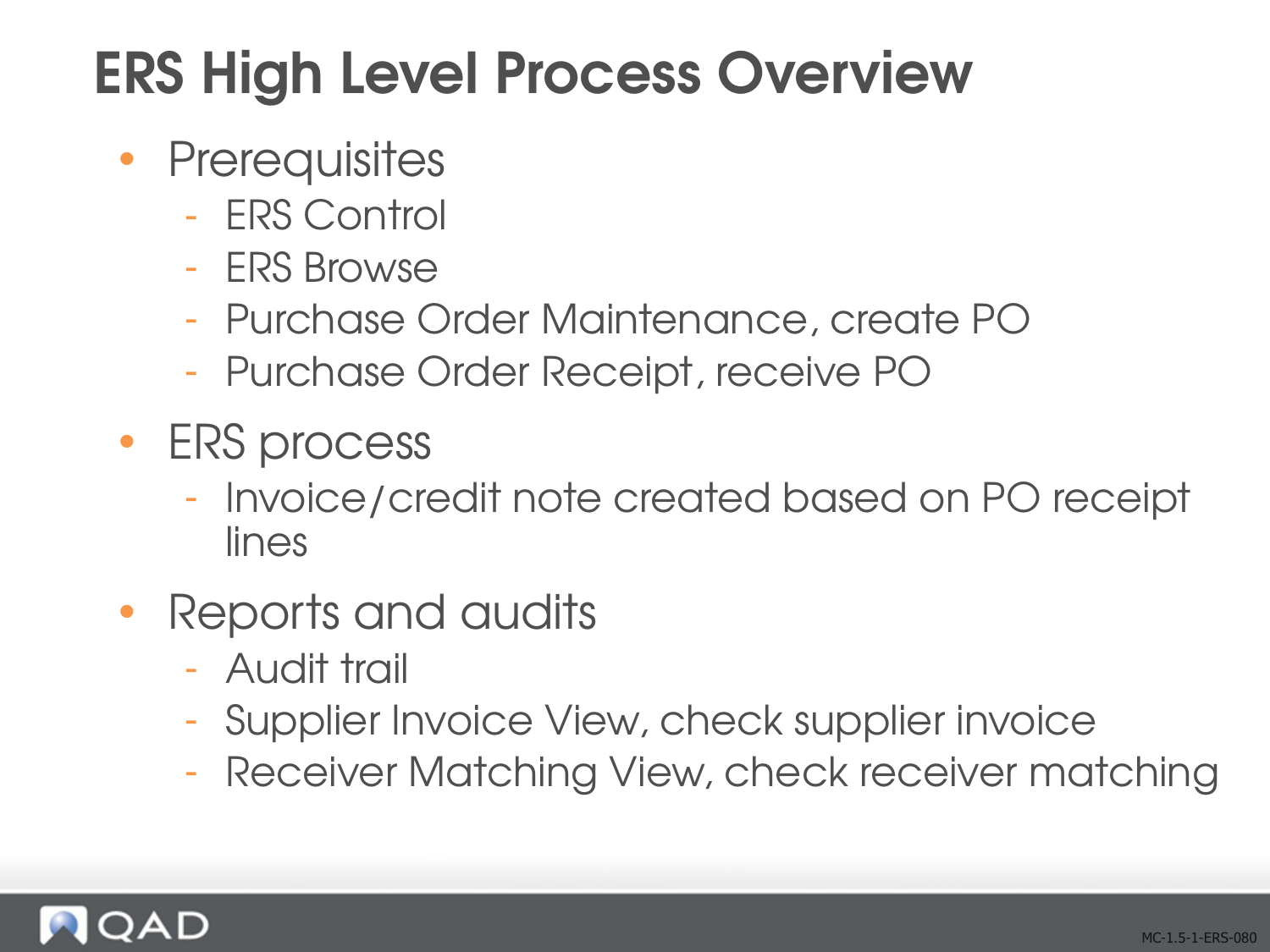

ERS High Level Process Overview
Prerequisites
ERS Control
ERS Browse
Purchase Order Maintenance, create PO
Purchase Order Receipt, receive PO
ERS process
Invoice/credit note created based on PO receipt lines
Reports and audits
Audit trail
Supplier Invoice View, check supplier invoice
Receiver Matching View, check receiver matching
MC-1.5-1-ERS-080